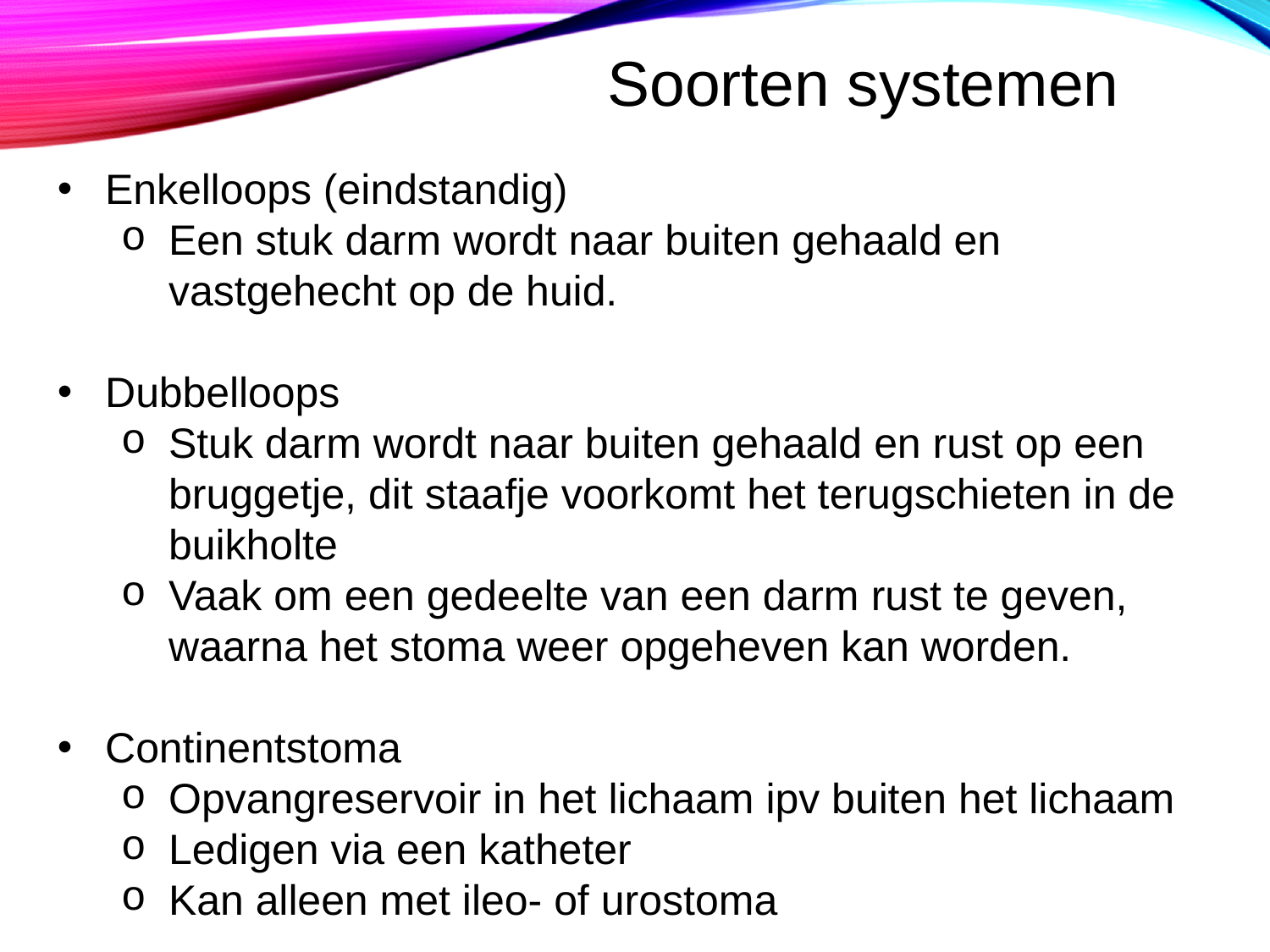

Soorten systemen
Enkelloops (eindstandig)
Een stuk darm wordt naar buiten gehaald en vastgehecht op de huid.

Dubbelloops
Stuk darm wordt naar buiten gehaald en rust op een bruggetje, dit staafje voorkomt het terugschieten in de buikholte
Vaak om een gedeelte van een darm rust te geven, waarna het stoma weer opgeheven kan worden.

Continentstoma
Opvangreservoir in het lichaam ipv buiten het lichaam
Ledigen via een katheter
Kan alleen met ileo- of urostoma